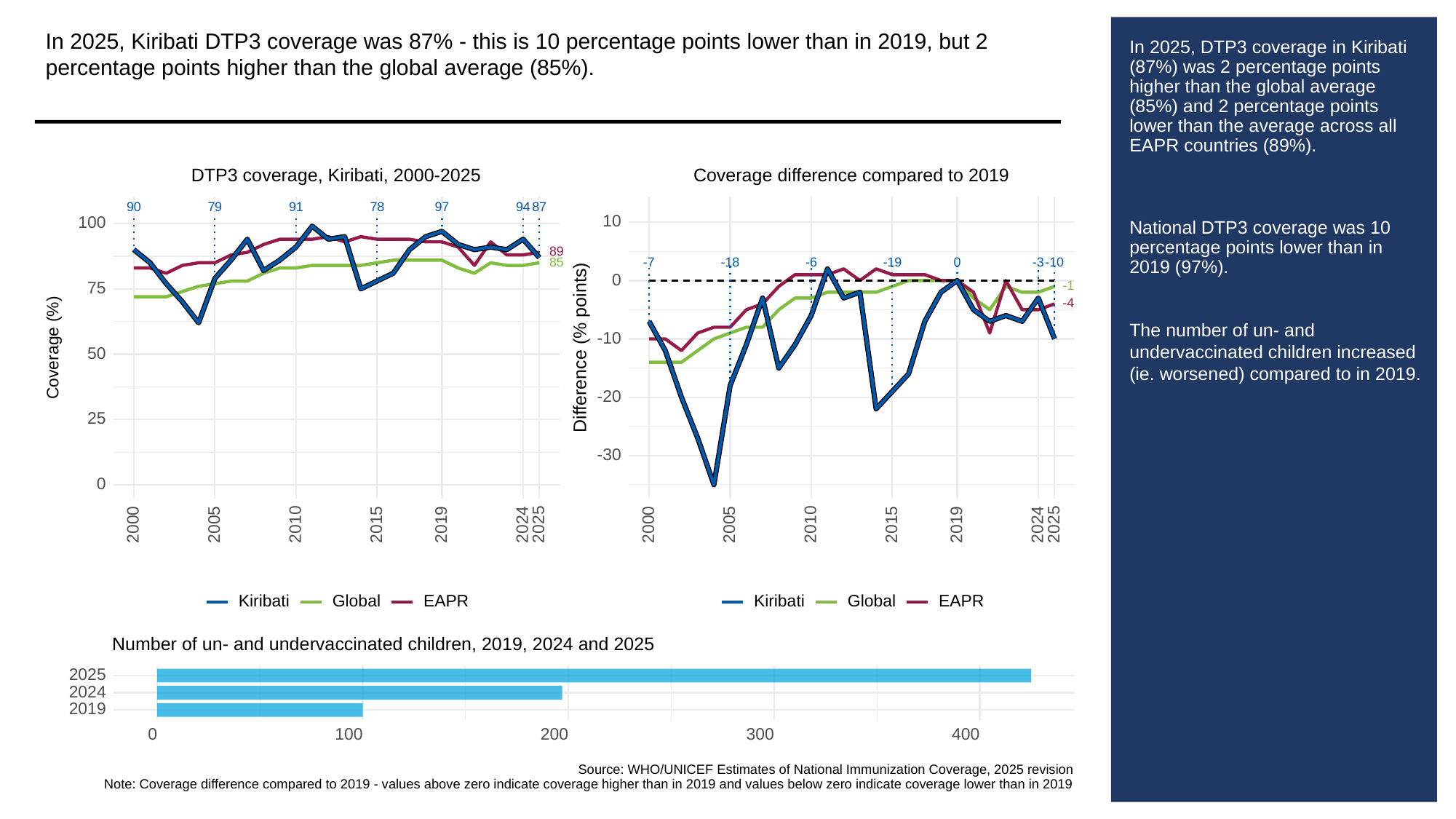

In 2025, Kiribati DTP3 coverage was 87% - this is 10 percentage points lower than in 2019, but 2 percentage points higher than the global average (85%).
# In 2025, DTP3 coverage in Kiribati (87%) was 2 percentage points higher than the global average (85%) and 2 percentage points lower than the average across all EAPR countries (89%).

National DTP3 coverage was 10 percentage points lower than in 2019 (97%).

The number of un- and undervaccinated children increased (ie. worsened) compared to in 2019.

Coverage difference compared to 2019
DTP3 coverage, Kiribati, 2000-2025

90
79
91
78
97
94
87
10
100

89

85
-3
-18
-6
-19
0
-10
-7

0

-1
75

-4

-10

Difference (% points)
Coverage (%)
50

-20

25

-30

0

2000
2005
2010
2015
2019
2024
2025
2000
2005
2010
2015
2019
2024
2025
Global
Global
Kiribati
Kiribati
EAPR
EAPR

Number of un- and undervaccinated children, 2019, 2024 and 2025

2025

2024

2019

300
0
100
200
400
Source: WHO/UNICEF Estimates of National Immunization Coverage, 2025 revision
Note: Coverage difference compared to 2019 - values above zero indicate coverage higher than in 2019 and values below zero indicate coverage lower than in 2019